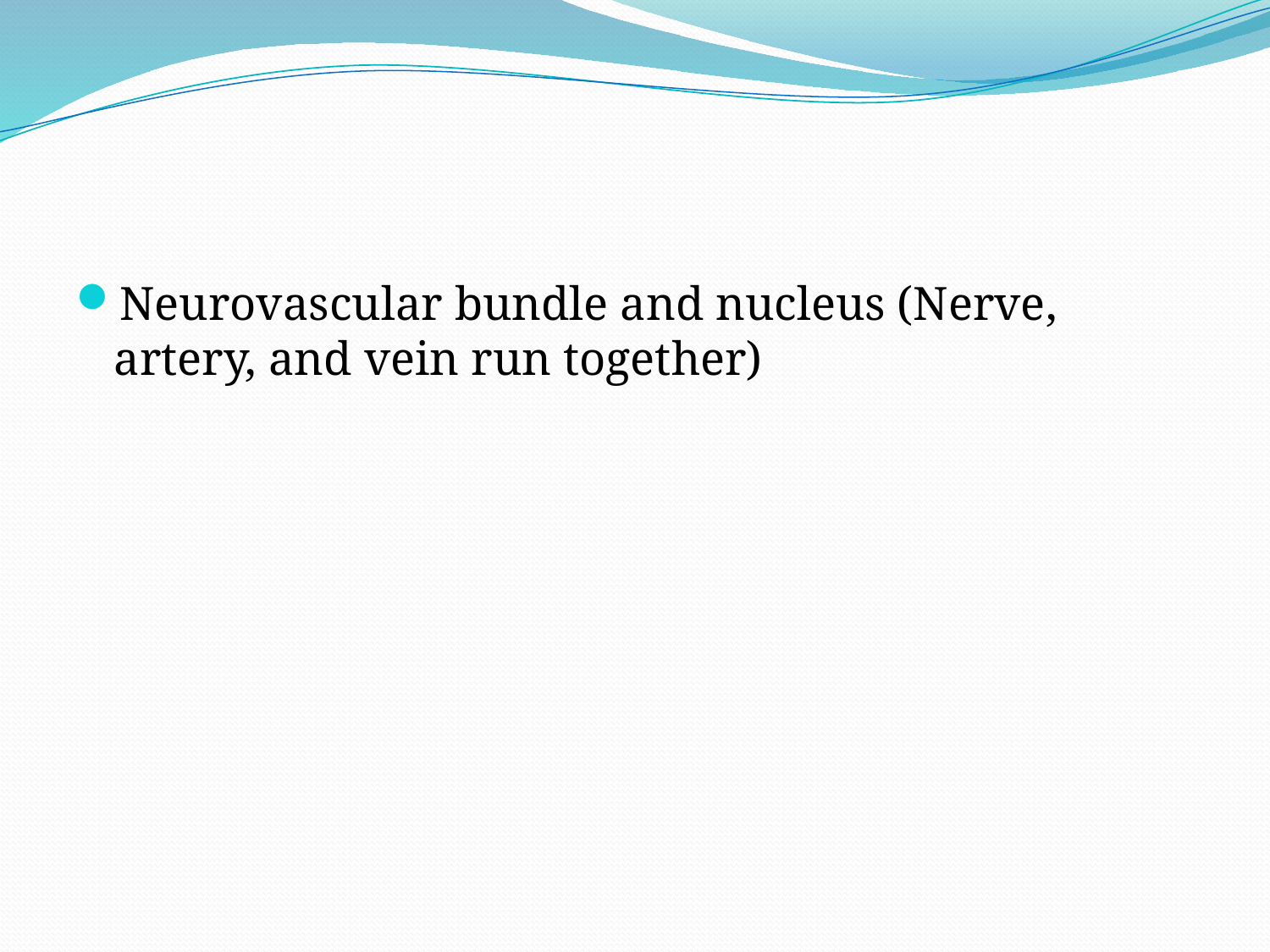

#
Neurovascular bundle and nucleus (Nerve, artery, and vein run together)